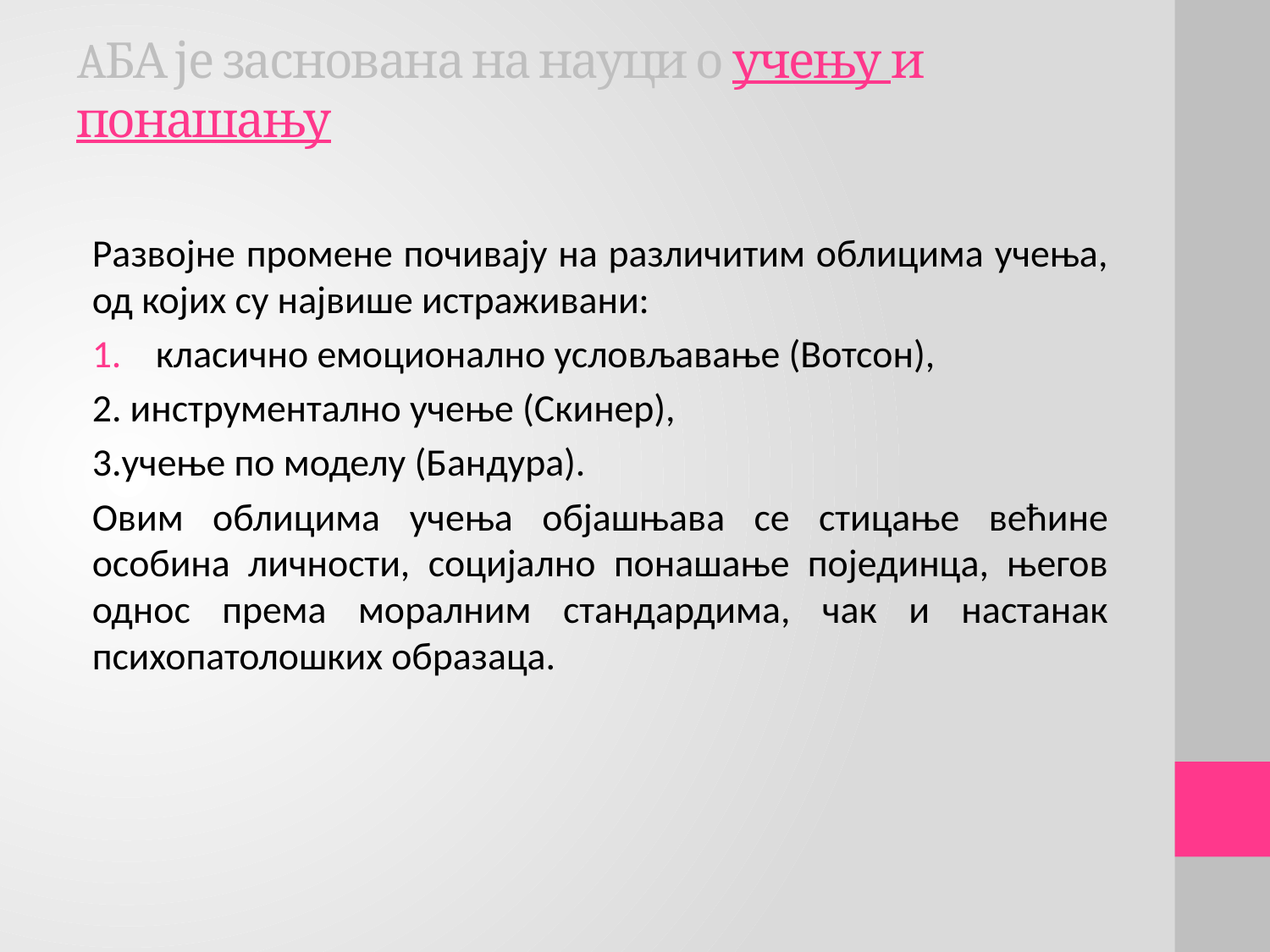

# AБА је заснована на науци о учењу и понашању
Развојне промене почивају на различитим облицима учења, од којих су највише истраживани:
класично емоционално условљавање (Вотсон),
2. инструментално учење (Скинер),
3.учење по моделу (Бандура).
Овим облицима учења објашњава се стицање већине особина личности, социјално понашање појединца, његов однос према моралним стандардима, чак и настанак психопатолошких образаца.